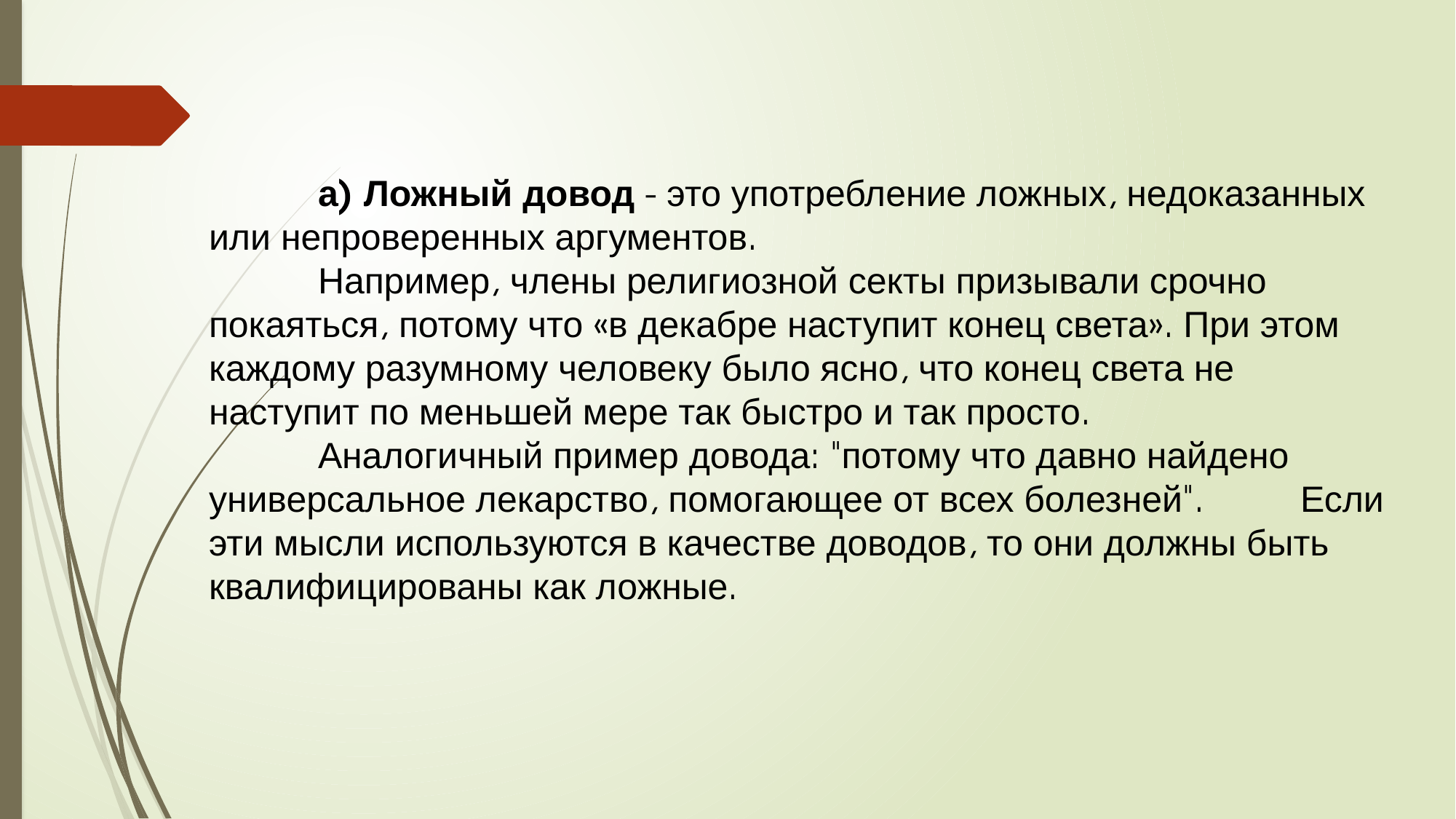

а) Ложный довод - это употребление ложных, недоказанных или непроверенных аргументов.
	Например, члены религиозной секты призывали срочно покаяться, потому что «в декабре наступит конец света». При этом каждому разумному человеку было ясно, что конец света не наступит по меньшей мере так быстро и так просто.
	Аналогичный пример довода: "потому что давно найдено универсальное лекарство, помогающее от всех болезней". 	Если эти мысли используются в качестве доводов, то они должны быть квалифицированы как ложные.